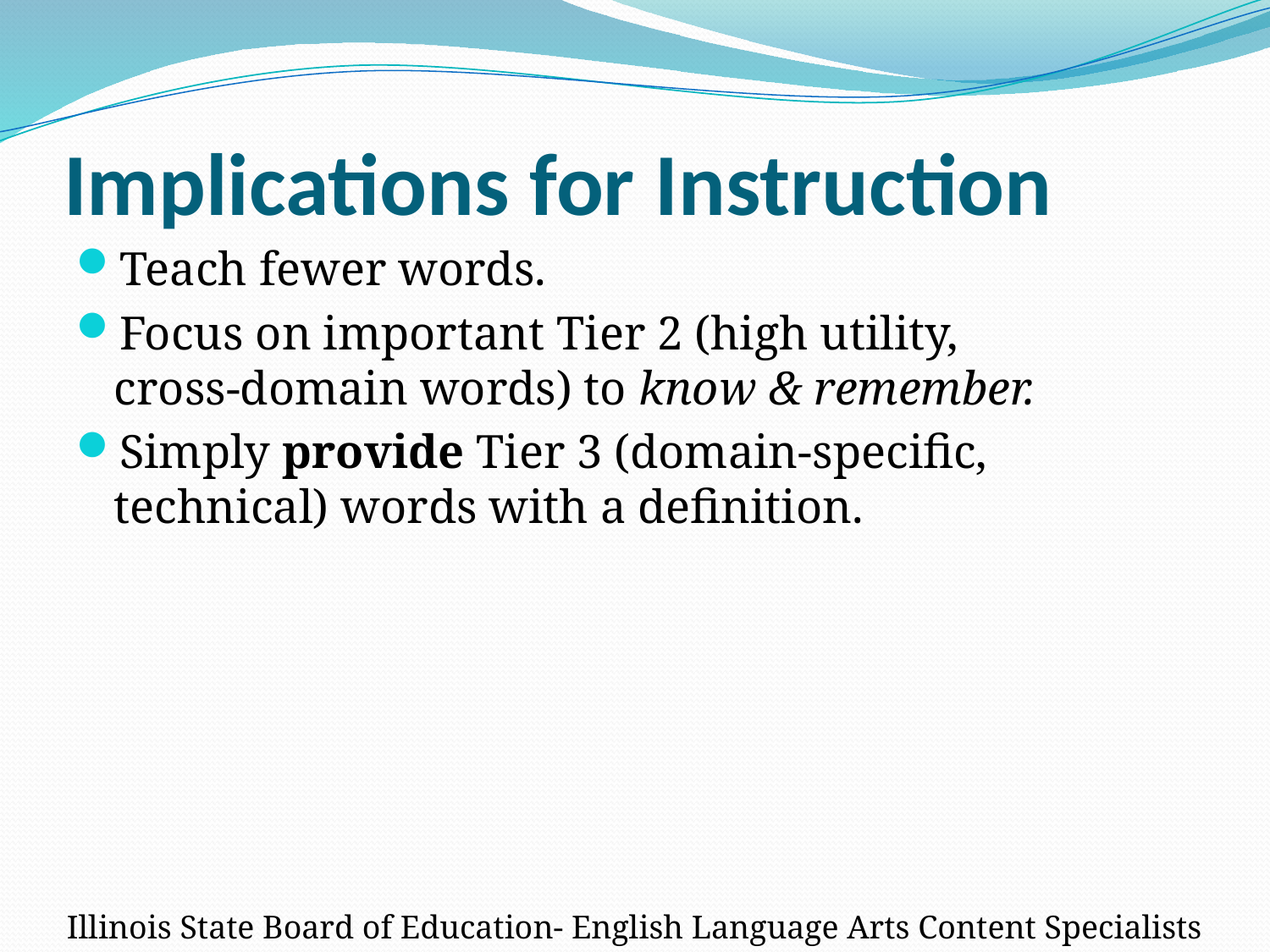

# Implications for Instruction

Teach fewer words.
Focus on important Tier 2 (high utility, cross-domain words) to know & remember.
Simply provide Tier 3 (domain-specific, technical) words with a definition.
Illinois State Board of Education- English Language Arts Content Specialists